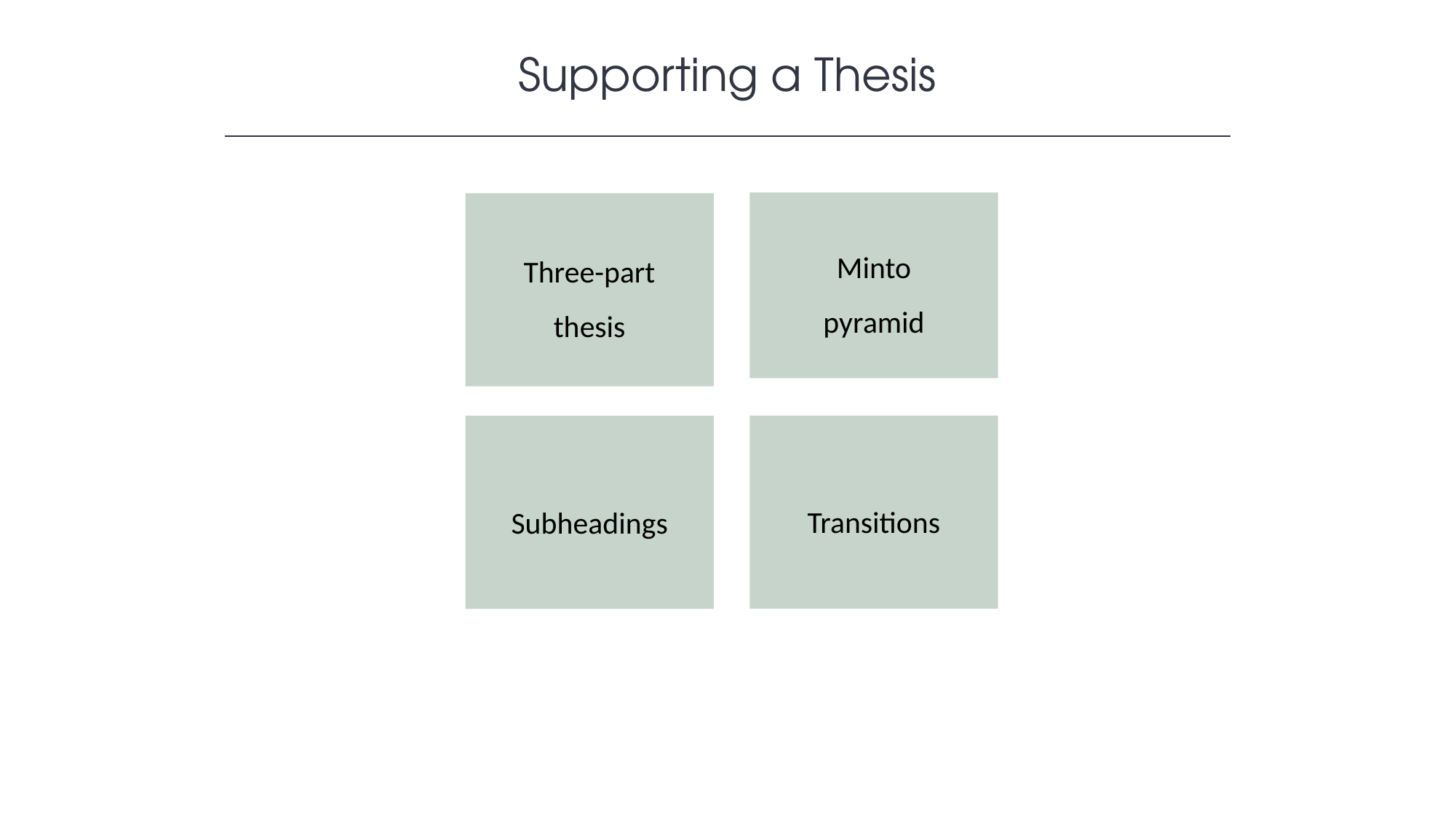

Supporting a Thesis
HAWKES LEARNING

Minto pyramid

Three-part thesis

Transitions

Subheadings